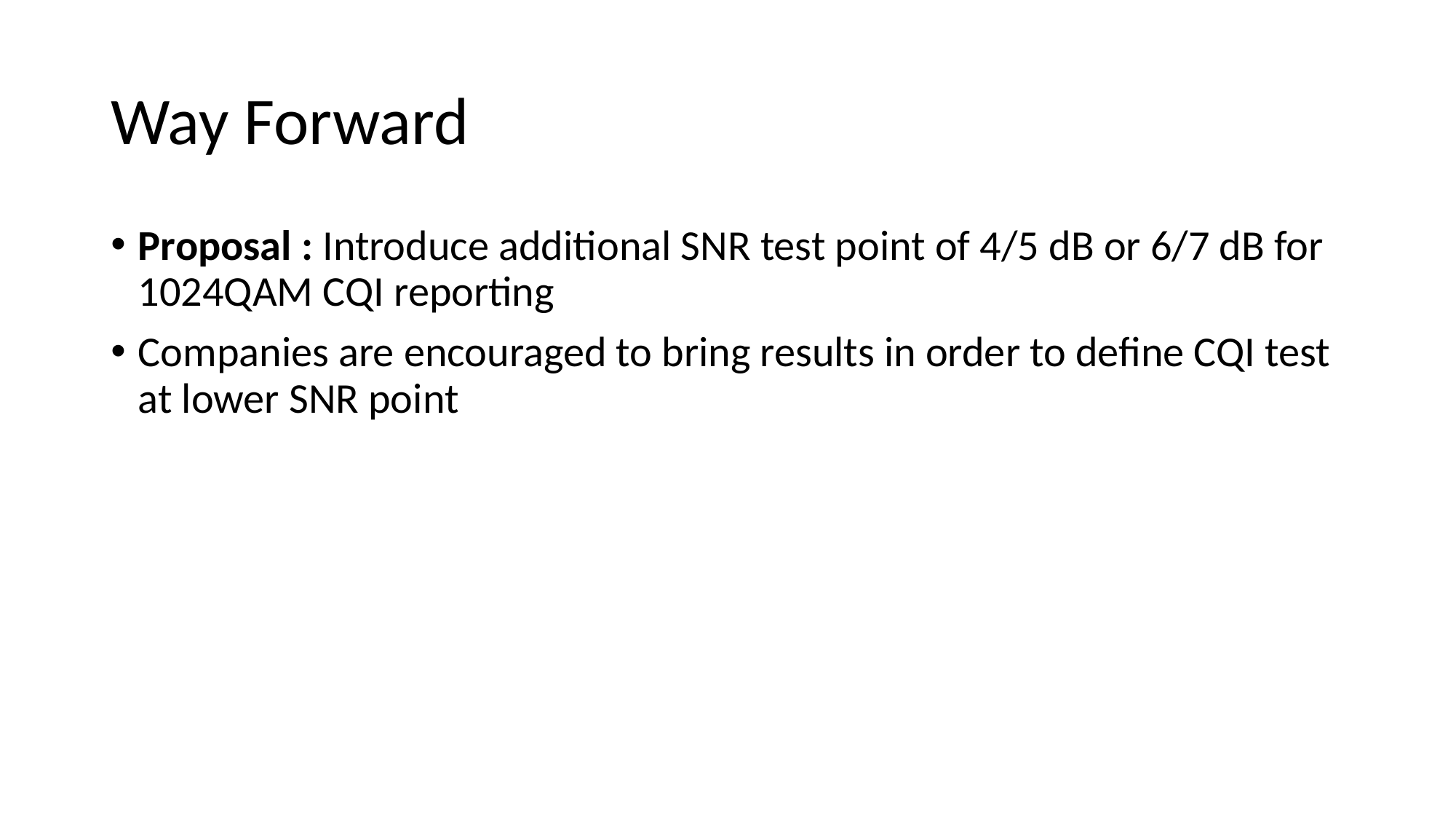

# Way Forward
Proposal : Introduce additional SNR test point of 4/5 dB or 6/7 dB for 1024QAM CQI reporting
Companies are encouraged to bring results in order to define CQI test at lower SNR point